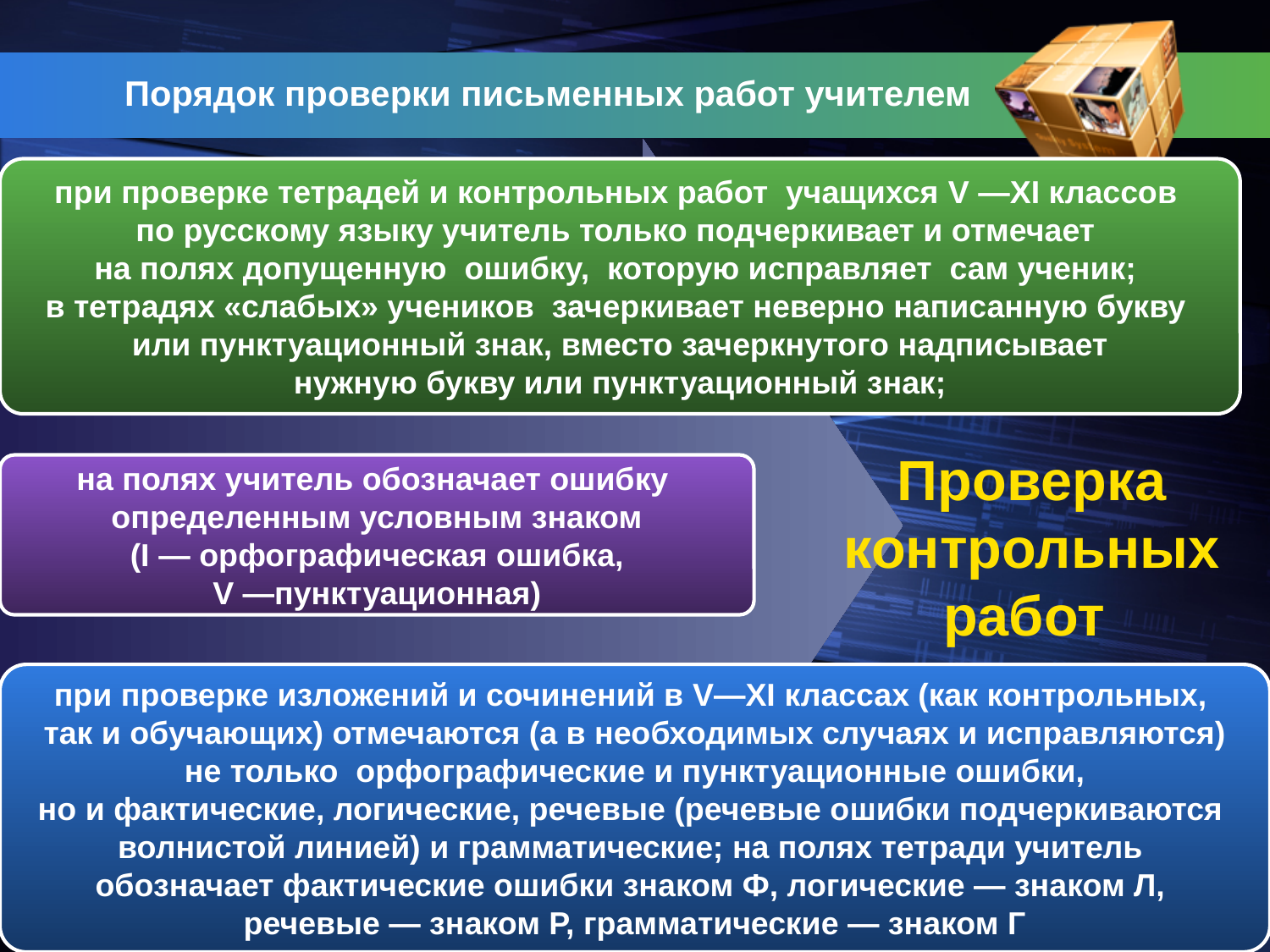

# Порядок проверки письменных работ учителем

при проверке тетрадей и контрольных работ  учащихся V —XI классов
по русскому языку учитель только подчеркивает и отмечает
на полях допущенную  ошибку,  которую исправляет  сам ученик;
в тетрадях «слабых» учеников  зачеркивает неверно написанную букву
или пунктуационный знак, вместо зачеркнутого надписывает
нужную букву или пунктуационный знак;
на полях учитель обозначает ошибку
определенным условным знаком
 (I — орфографическая ошибка,
V —пунктуационная)
Проверка контрольных работ
при проверке изложений и сочинений в V—XI классах (как контрольных,
так и обучающих) отмечаются (а в необходимых случаях и исправляются)
 не только  орфографические и пунктуационные ошибки,
но и фактические, логические, речевые (речевые ошибки подчеркиваются
волнистой линией) и грамматические; на полях тетради учитель
обозначает фактические ошибки знаком Ф, логические — знаком Л,
речевые — знаком Р, грамматические — знаком Г